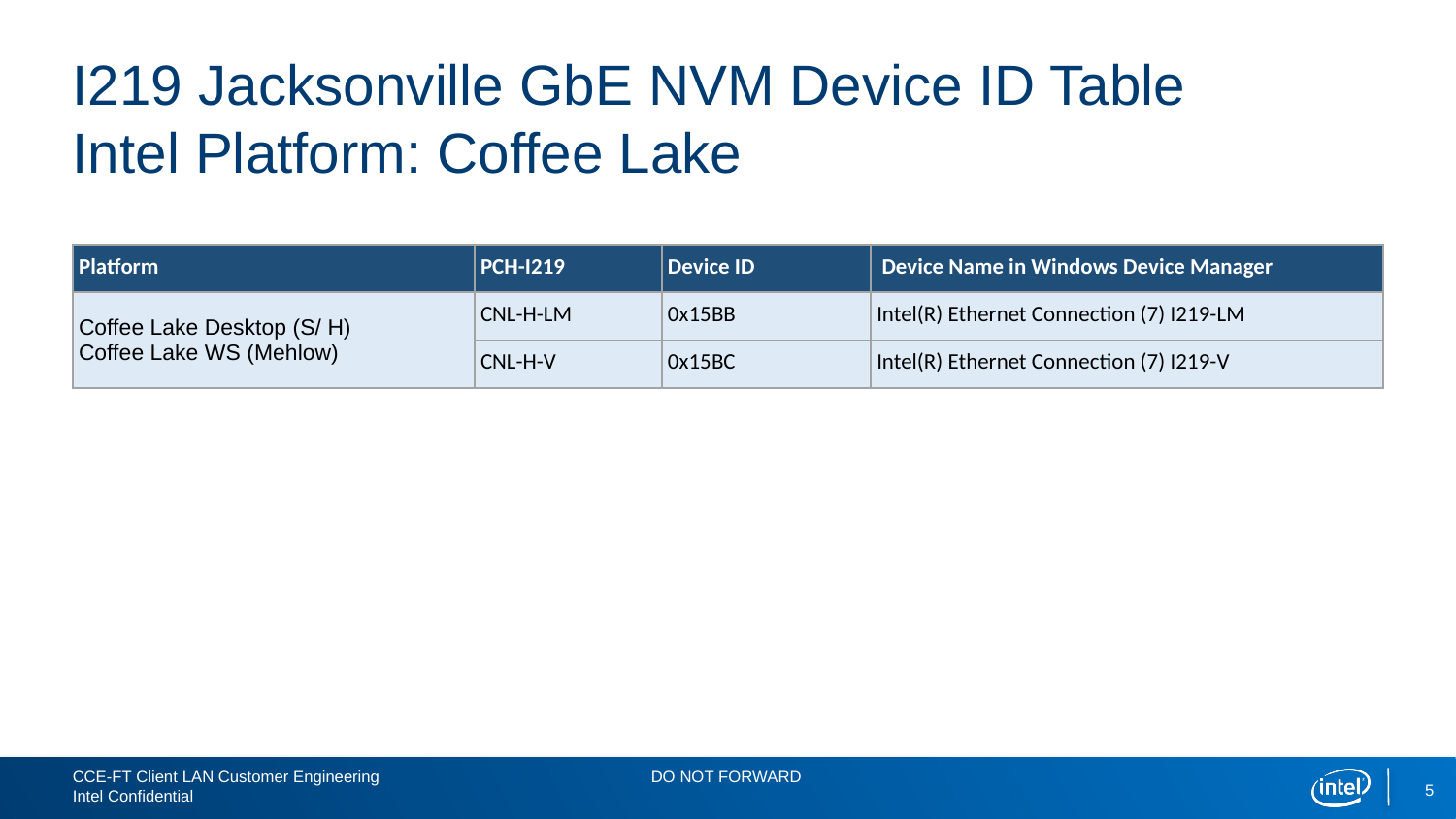

# I219 Jacksonville GbE NVM Device ID Table Intel Platform: Coffee Lake
| Platform | PCH-I219 | Device ID | Device Name in Windows Device Manager |
| --- | --- | --- | --- |
| Coffee Lake Desktop (S/ H) Coffee Lake WS (Mehlow) | CNL-H-LM | 0x15BB | Intel(R) Ethernet Connection (7) I219-LM |
|  | CNL-H-V | 0x15BC | Intel(R) Ethernet Connection (7) I219-V |
5